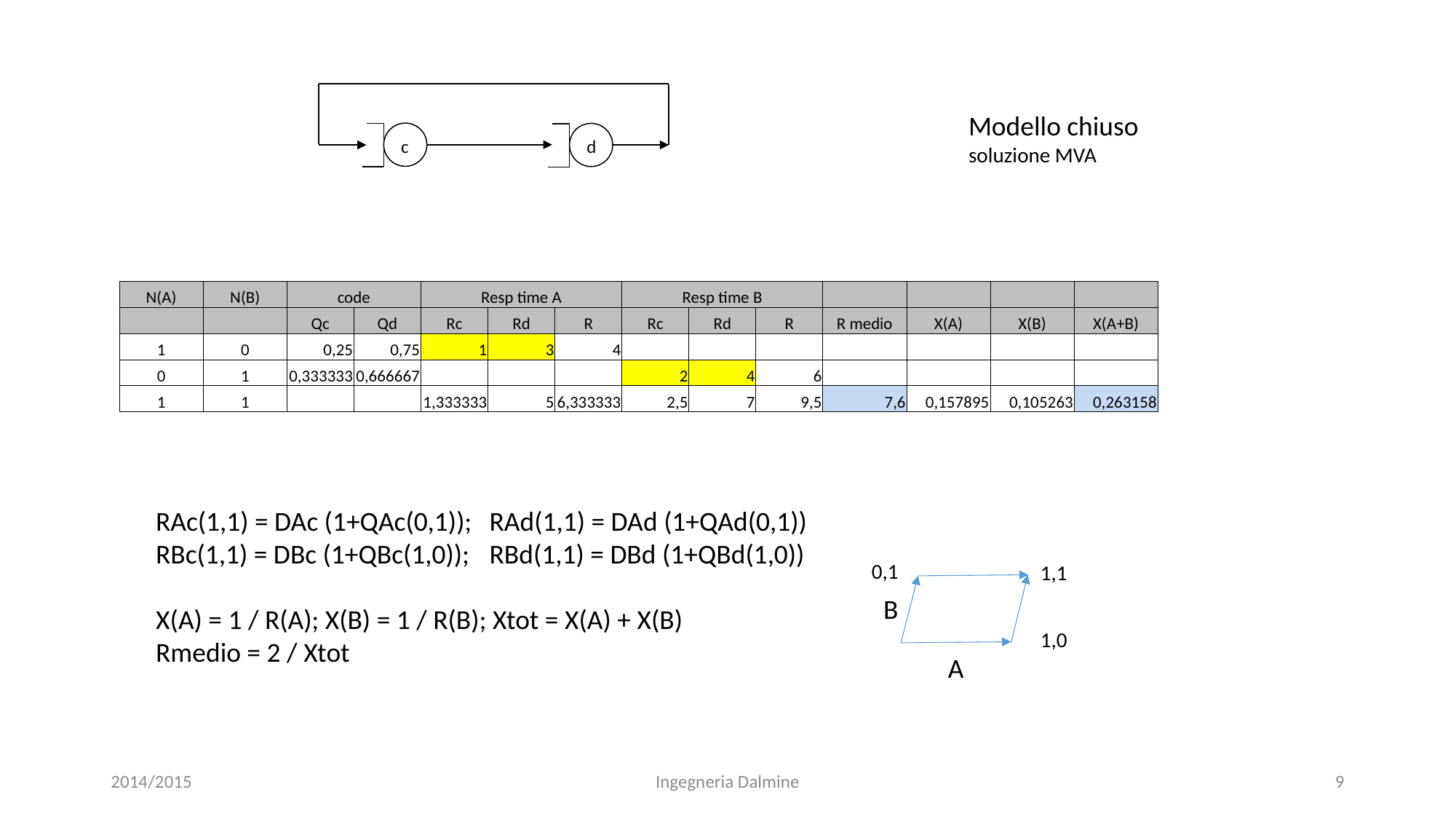

c
d
Modello chiuso
soluzione MVA
| N(A) | N(B) | code |  | Resp time A |  |  | Resp time B |  |  |  |  |  |  |
| --- | --- | --- | --- | --- | --- | --- | --- | --- | --- | --- | --- | --- | --- |
|  |  | Qc | Qd | Rc | Rd | R | Rc | Rd | R | R medio | X(A) | X(B) | X(A+B) |
| 1 | 0 | 0,25 | 0,75 | 1 | 3 | 4 |  |  |  |  |  |  |  |
| 0 | 1 | 0,333333 | 0,666667 |  |  |  | 2 | 4 | 6 |  |  |  |  |
| 1 | 1 |  |  | 1,333333 | 5 | 6,333333 | 2,5 | 7 | 9,5 | 7,6 | 0,157895 | 0,105263 | 0,263158 |
RAc(1,1) = DAc (1+QAc(0,1));	 RAd(1,1) = DAd (1+QAd(0,1))
RBc(1,1) = DBc (1+QBc(1,0));	 RBd(1,1) = DBd (1+QBd(1,0))

X(A) = 1 / R(A); X(B) = 1 / R(B); Xtot = X(A) + X(B)
Rmedio = 2 / Xtot
0,1
1,1
B
1,0
A
2014/2015
Ingegneria Dalmine
9